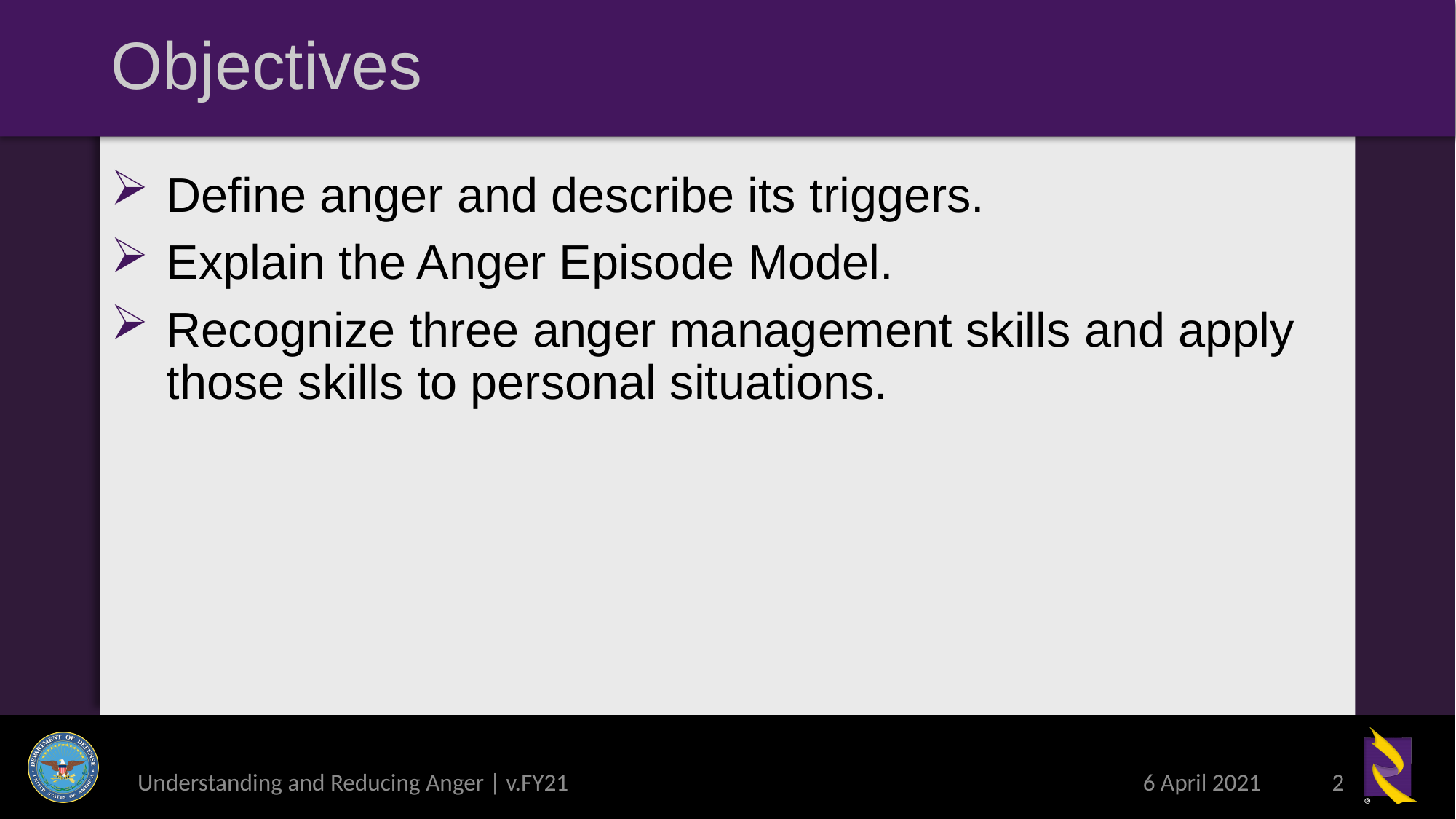

# Objectives
Define anger and describe its triggers.
Explain the Anger Episode Model.
Recognize three anger management skills and apply those skills to personal situations.
Understanding and Reducing Anger | v.FY21
6 April 2021
2